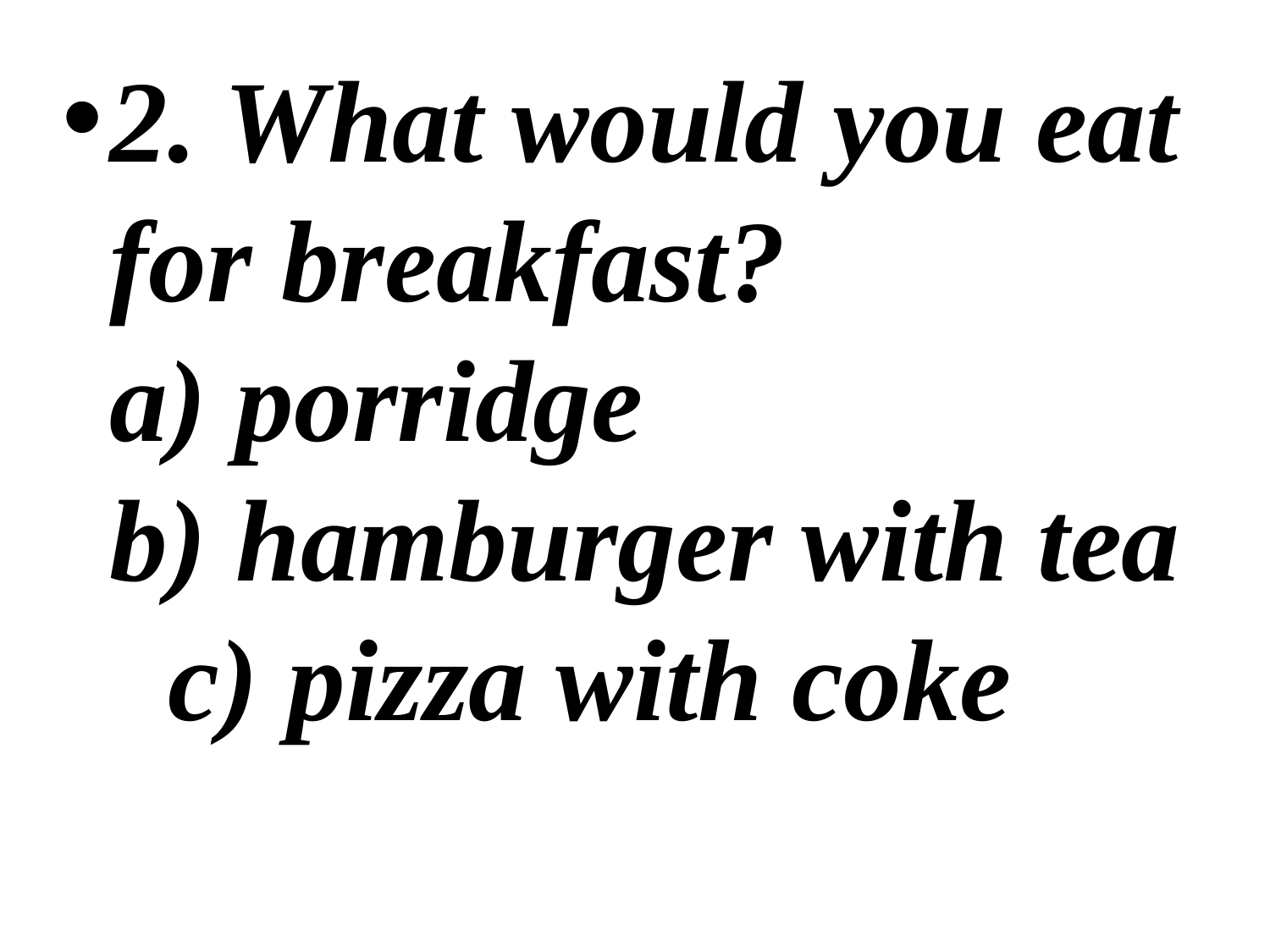

#
2. What would you eat for breakfast?             a) porridge                    b) hamburger with tea    c) pizza with coke